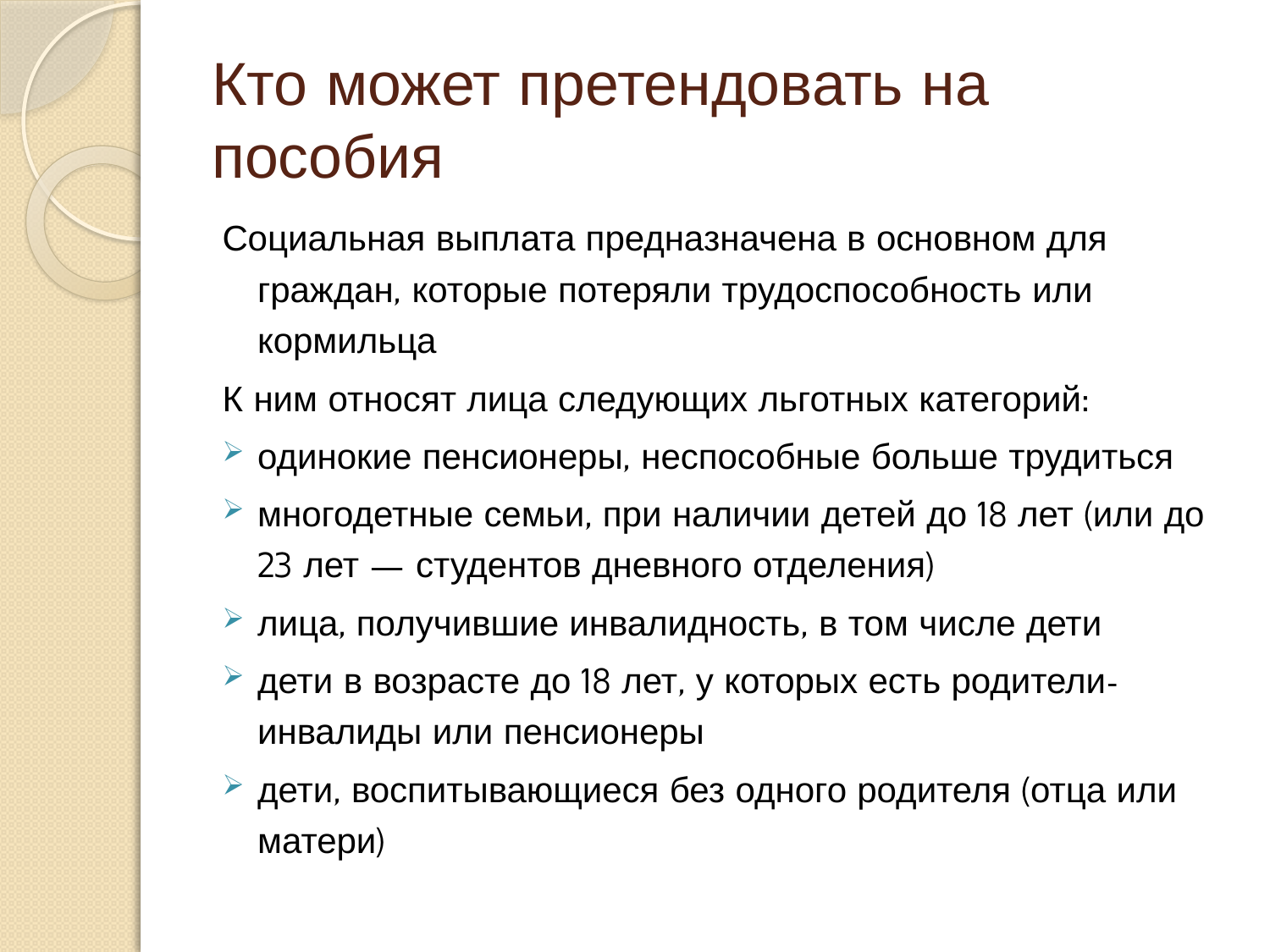

# Кто может претендовать на пособия
Социальная выплата предназначена в основном для граждан, которые потеряли трудоспособность или кормильца
К ним относят лица следующих льготных категорий:
одинокие пенсионеры, неспособные больше трудиться
многодетные семьи, при наличии детей до 18 лет (или до 23 лет — студентов дневного отделения)
лица, получившие инвалидность, в том числе дети
дети в возрасте до 18 лет, у которых есть родители-инвалиды или пенсионеры
дети, воспитывающиеся без одного родителя (отца или матери)